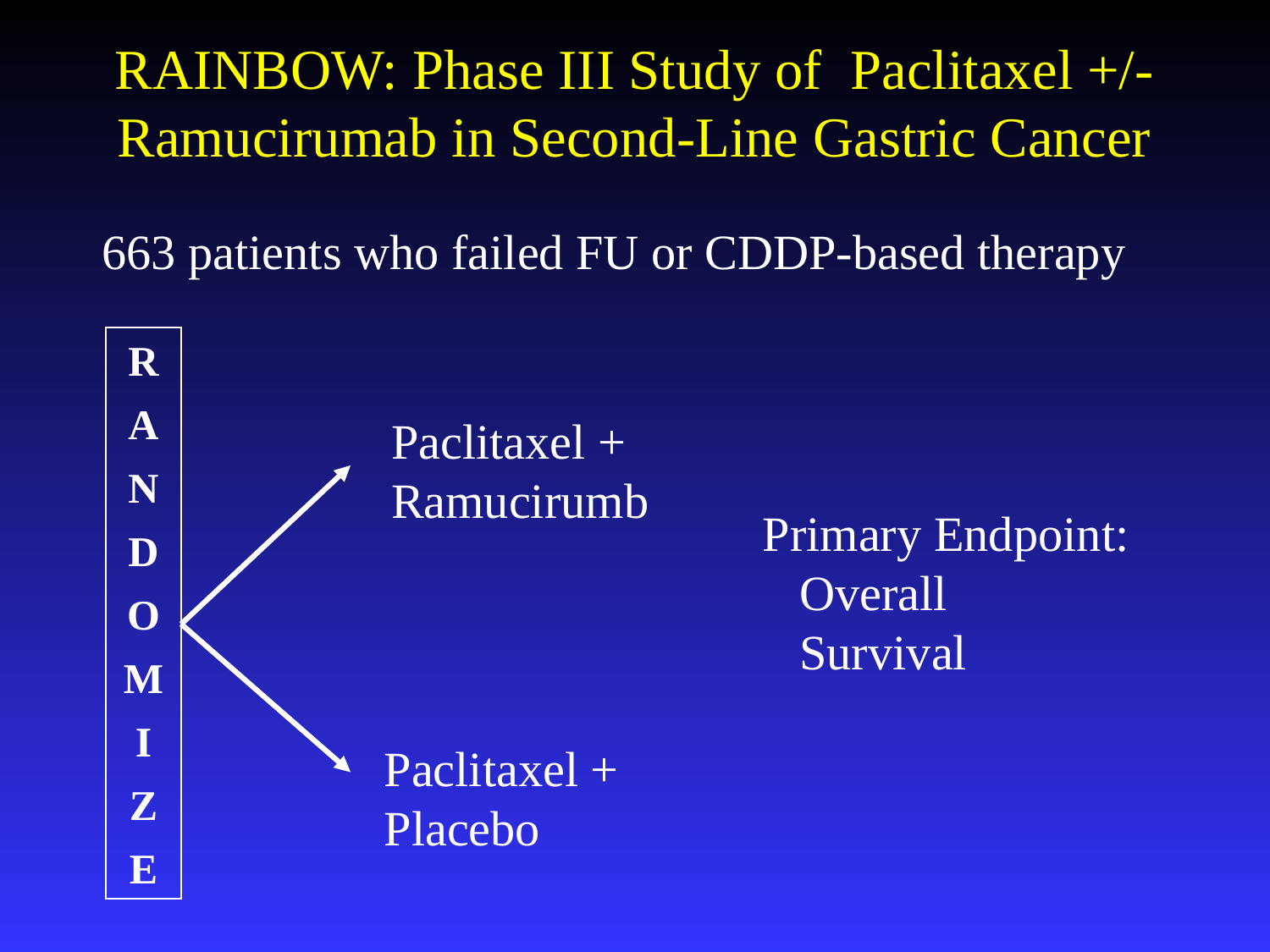

RAINBOW: Phase III Study of  Paclitaxel +/- Ramucirumab in Second-Line Gastric Cancer
663 patients who failed FU or CDDP-based therapy
R
A
N
D
O
M
I
Z
E
Paclitaxel + Ramucirumb

Primary Endpoint:
   Overall
   Survival

Paclitaxel + Placebo